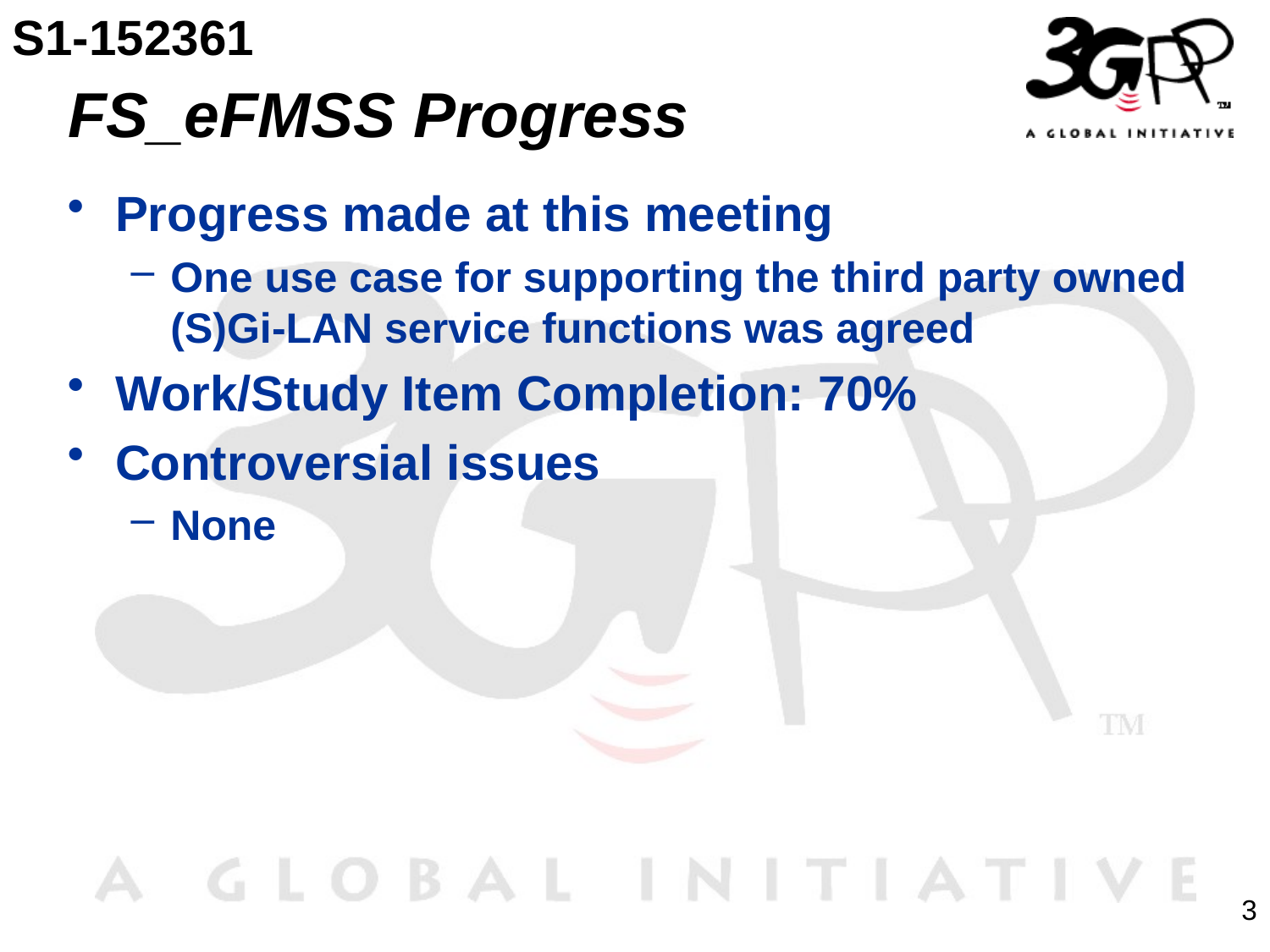

S1-152361
# FS_eFMSS Progress
Progress made at this meeting
One use case for supporting the third party owned (S)Gi-LAN service functions was agreed
Work/Study Item Completion: 70%
Controversial issues
None
3